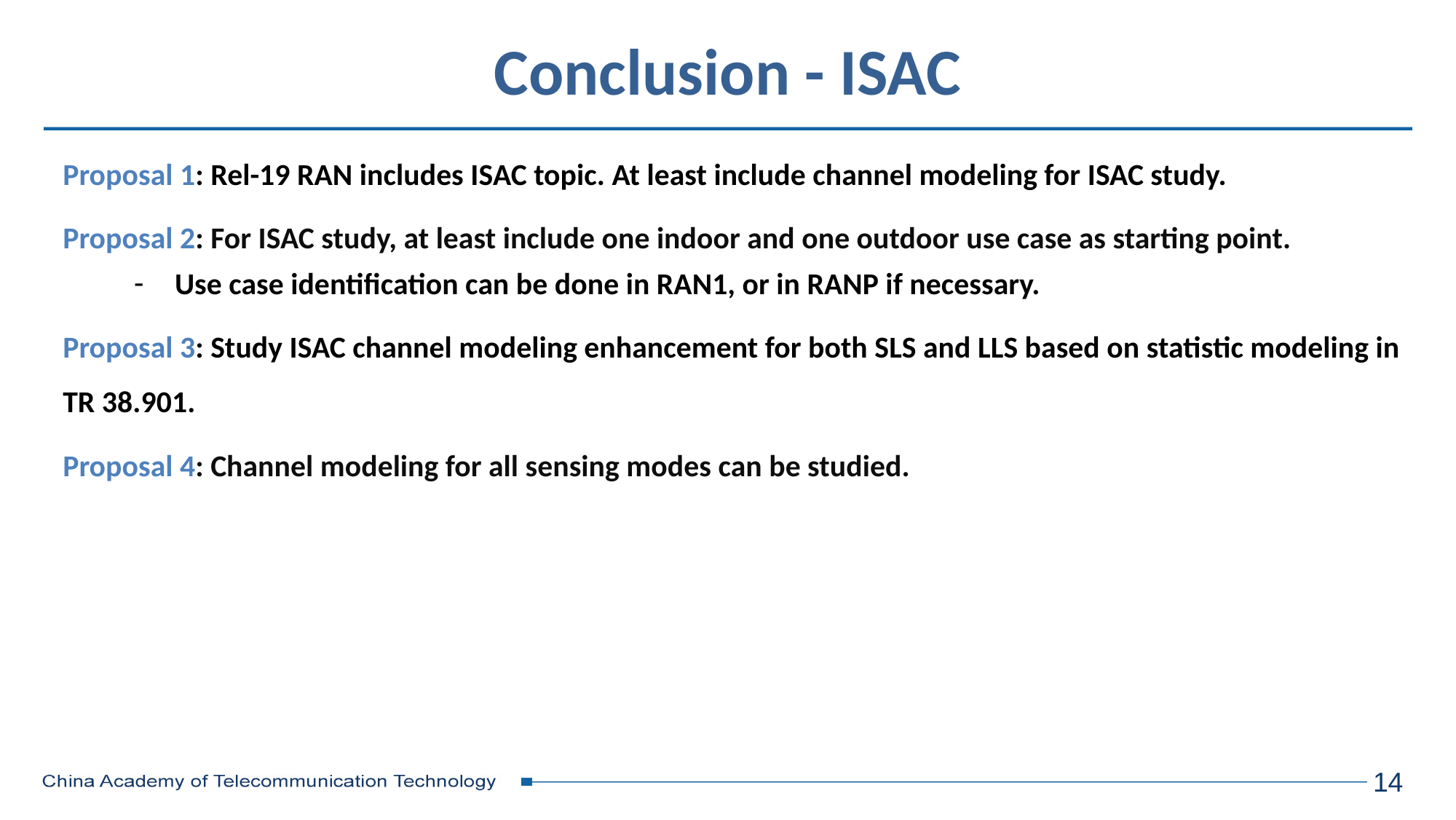

# Conclusion - ISAC
Proposal 1: Rel-19 RAN includes ISAC topic. At least include channel modeling for ISAC study.
Proposal 2: For ISAC study, at least include one indoor and one outdoor use case as starting point.
Use case identification can be done in RAN1, or in RANP if necessary.
Proposal 3: Study ISAC channel modeling enhancement for both SLS and LLS based on statistic modeling in TR 38.901.
Proposal 4: Channel modeling for all sensing modes can be studied.
14